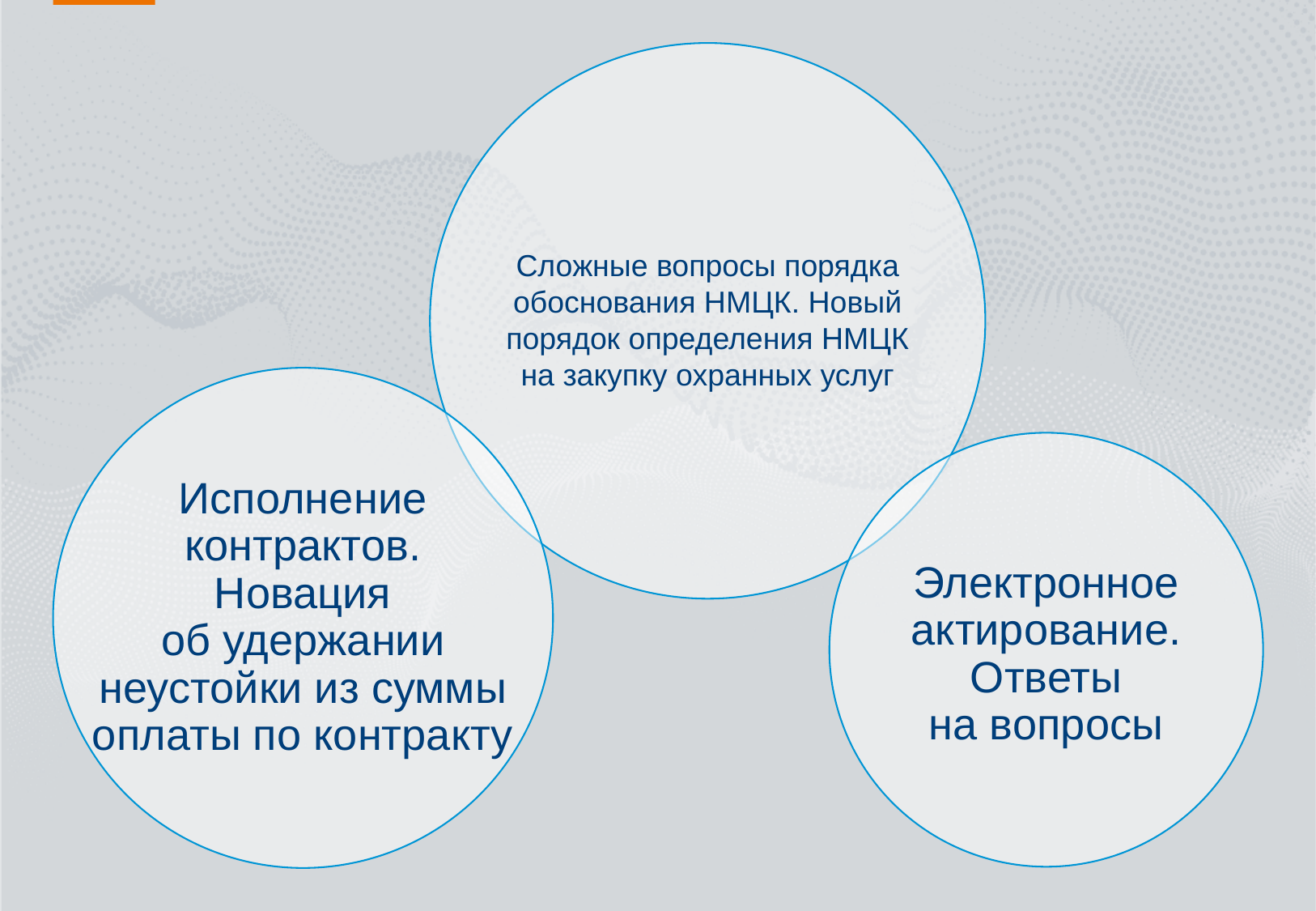

Сложные вопросы порядка обоснования НМЦК. Новый порядок определения НМЦК на закупку охранных услуг

Исполнение контрактов. Новация об удержании неустойки из суммы оплаты по контракту
Электронное актирование.
Ответы на вопросы